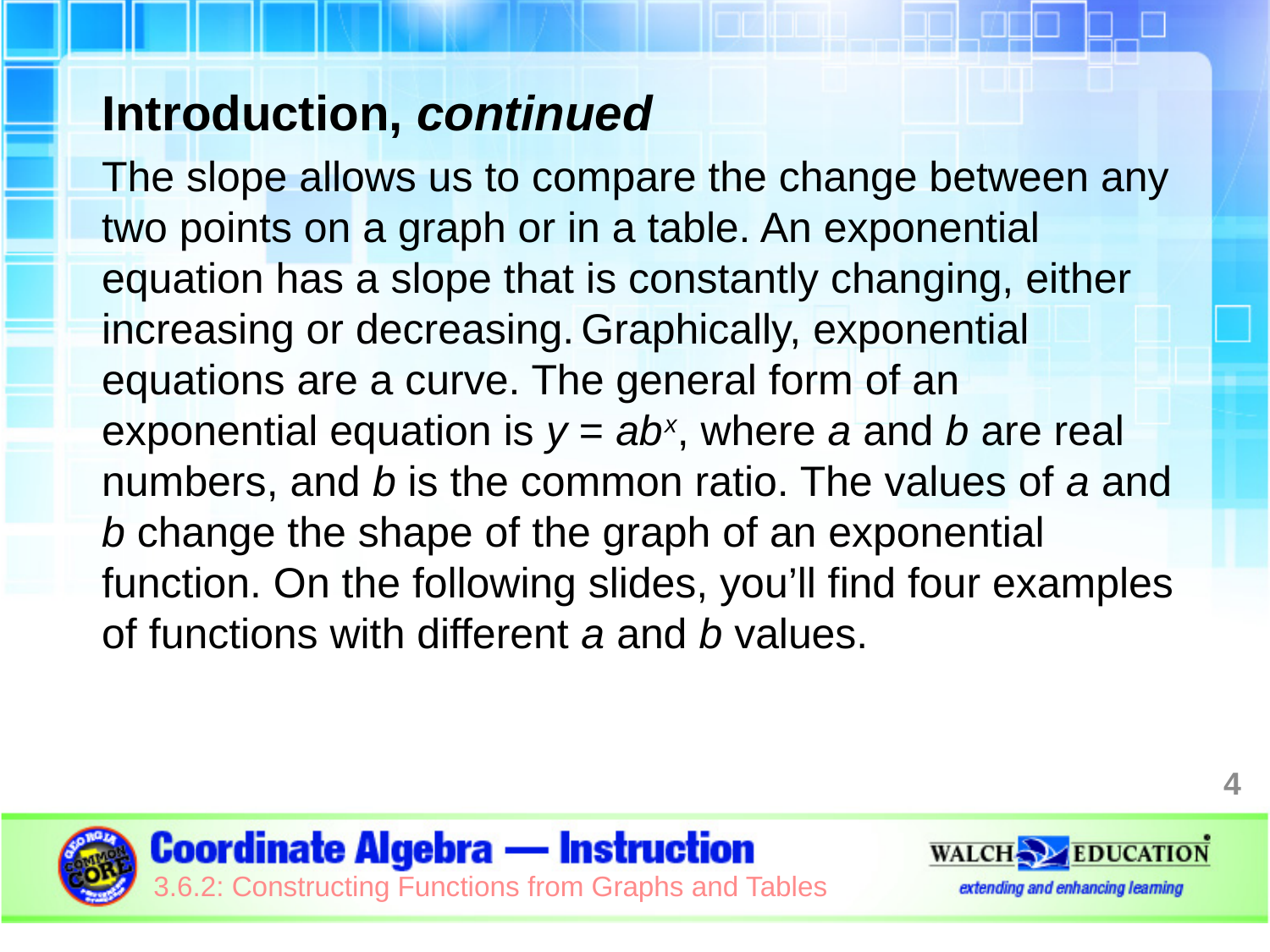

Introduction, continued
The slope allows us to compare the change between any two points on a graph or in a table. An exponential equation has a slope that is constantly changing, either increasing or decreasing. Graphically, exponential equations are a curve. The general form of an exponential equation is y = ab x, where a and b are real numbers, and b is the common ratio. The values of a and b change the shape of the graph of an exponential function. On the following slides, you’ll find four examples of functions with different a and b values.

4
3.6.2: Constructing Functions from Graphs and Tables